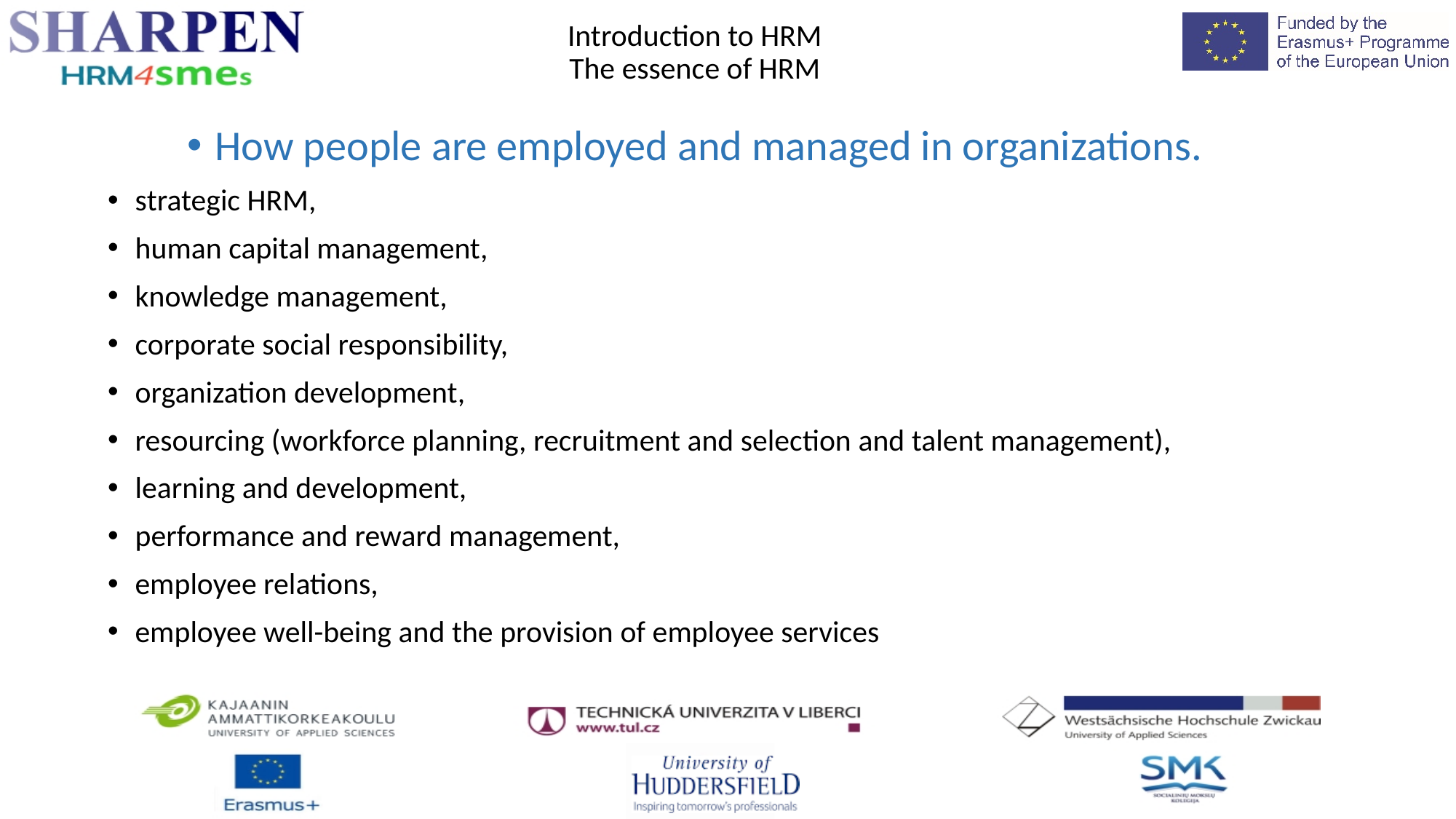

# Introduction to HRM The essence of HRM
How people are employed and managed in organizations.
strategic HRM,
human capital management,
knowledge management,
corporate social responsibility,
organization development,
resourcing (workforce planning, recruitment and selection and talent management),
learning and development,
performance and reward management,
employee relations,
employee well-being and the provision of employee services